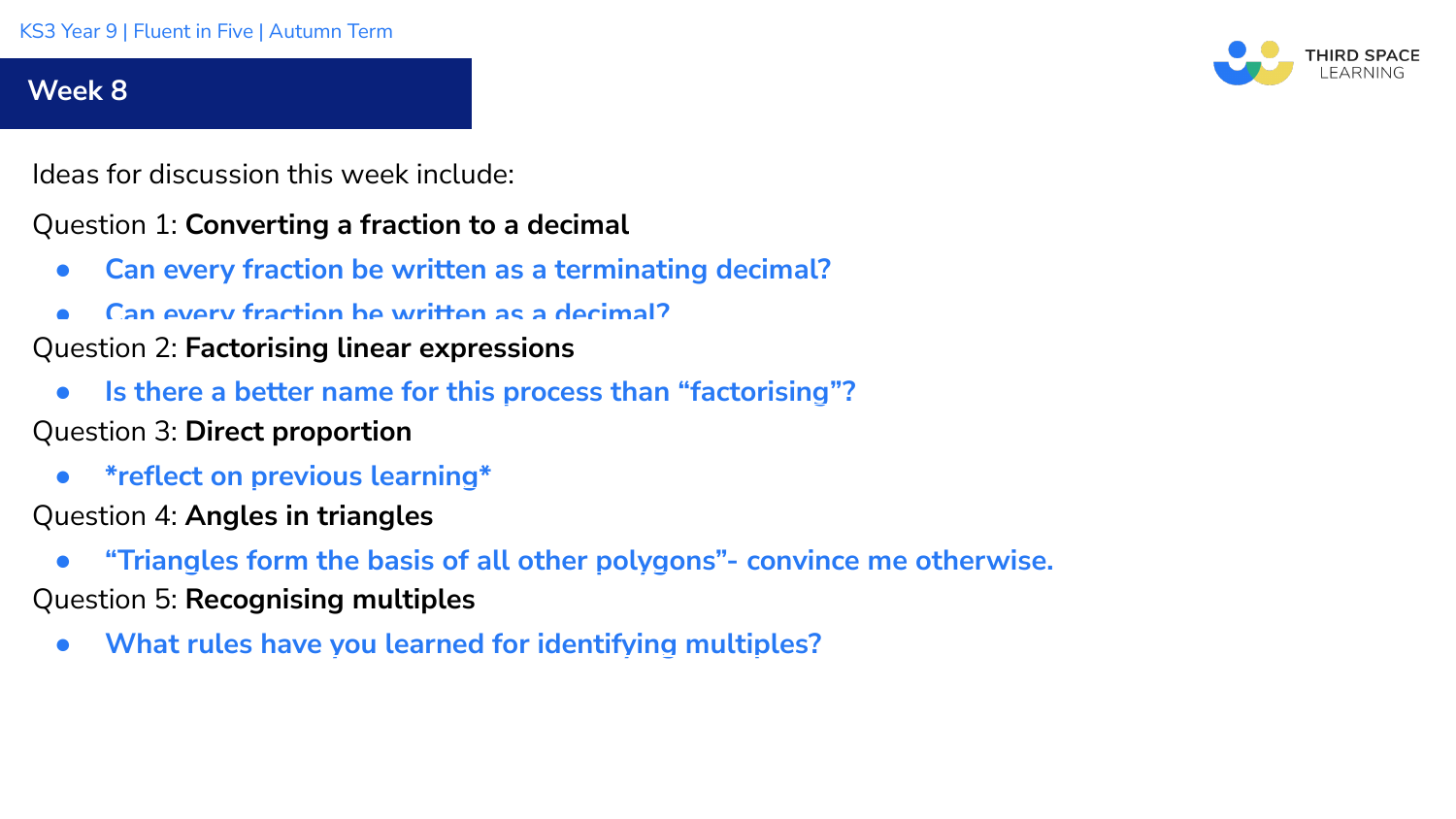

Week 8
| Ideas for discussion this week include: |
| --- |
| Question 1: Converting a fraction to a decimal Can every fraction be written as a terminating decimal? Can every fraction be written as a decimal? |
| Question 2: Factorising linear expressions Is there a better name for this process than “factorising”? |
| Question 3: Direct proportion \*reflect on previous learning\* |
| Question 4: Angles in triangles “Triangles form the basis of all other polygons”- convince me otherwise. |
| Question 5: Recognising multiples What rules have you learned for identifying multiples? |